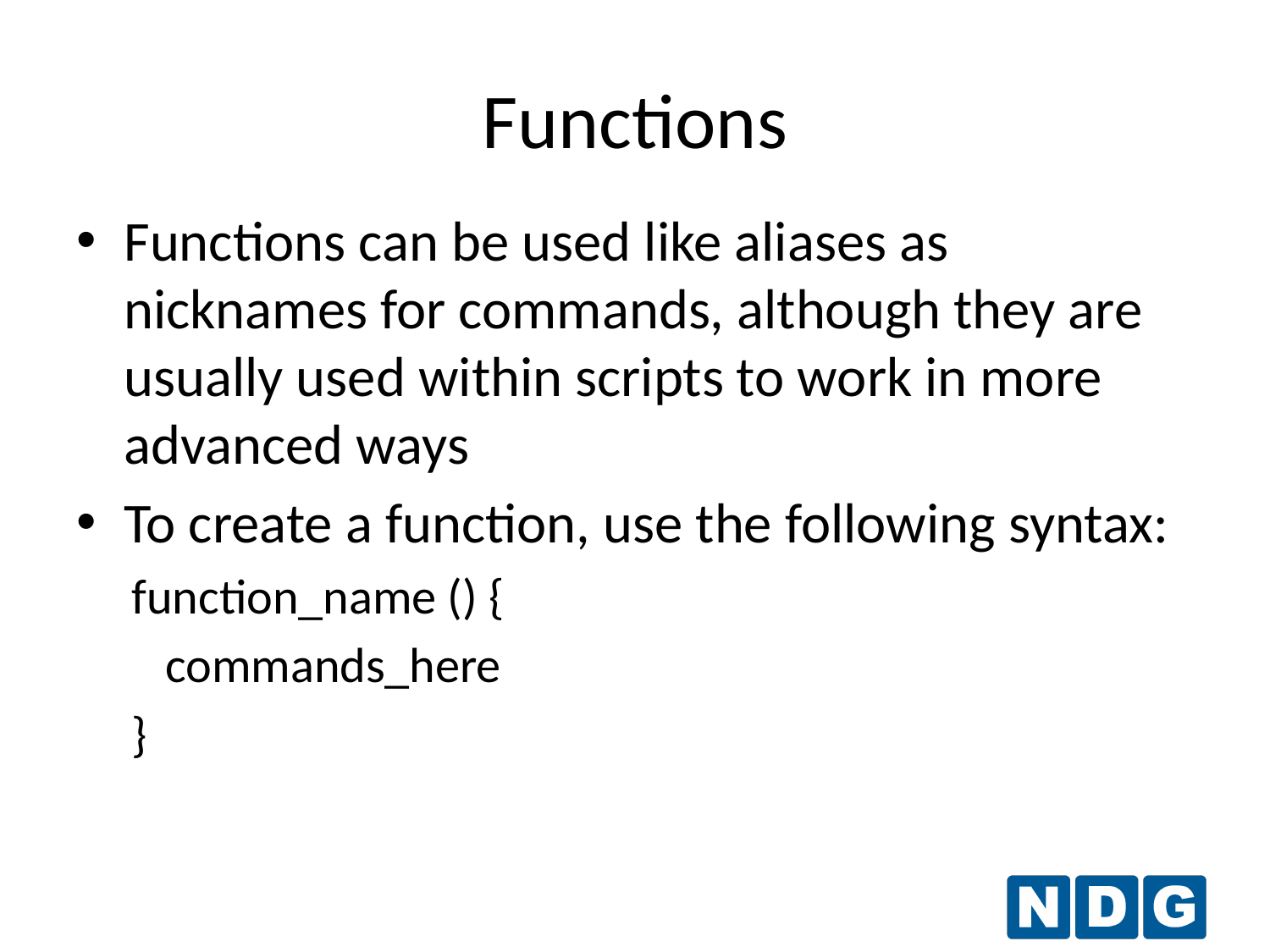

Functions
Functions can be used like aliases as nicknames for commands, although they are usually used within scripts to work in more advanced ways
To create a function, use the following syntax:
function_name () {
   commands_here
}